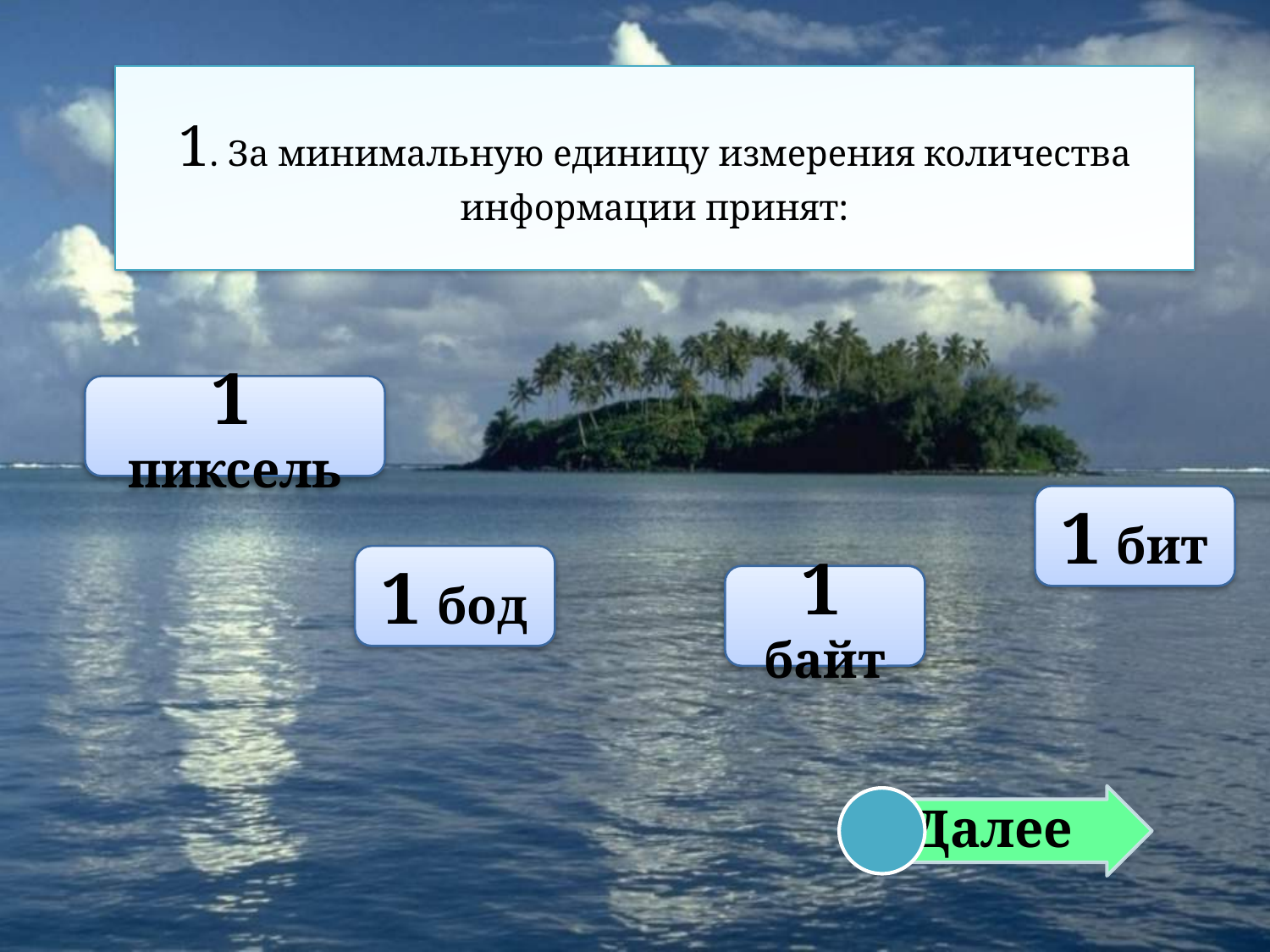

# 1. За минимальную единицу измерения количества информации принят:
1  пиксель
1  бит
1  бод
1  байт
Далее